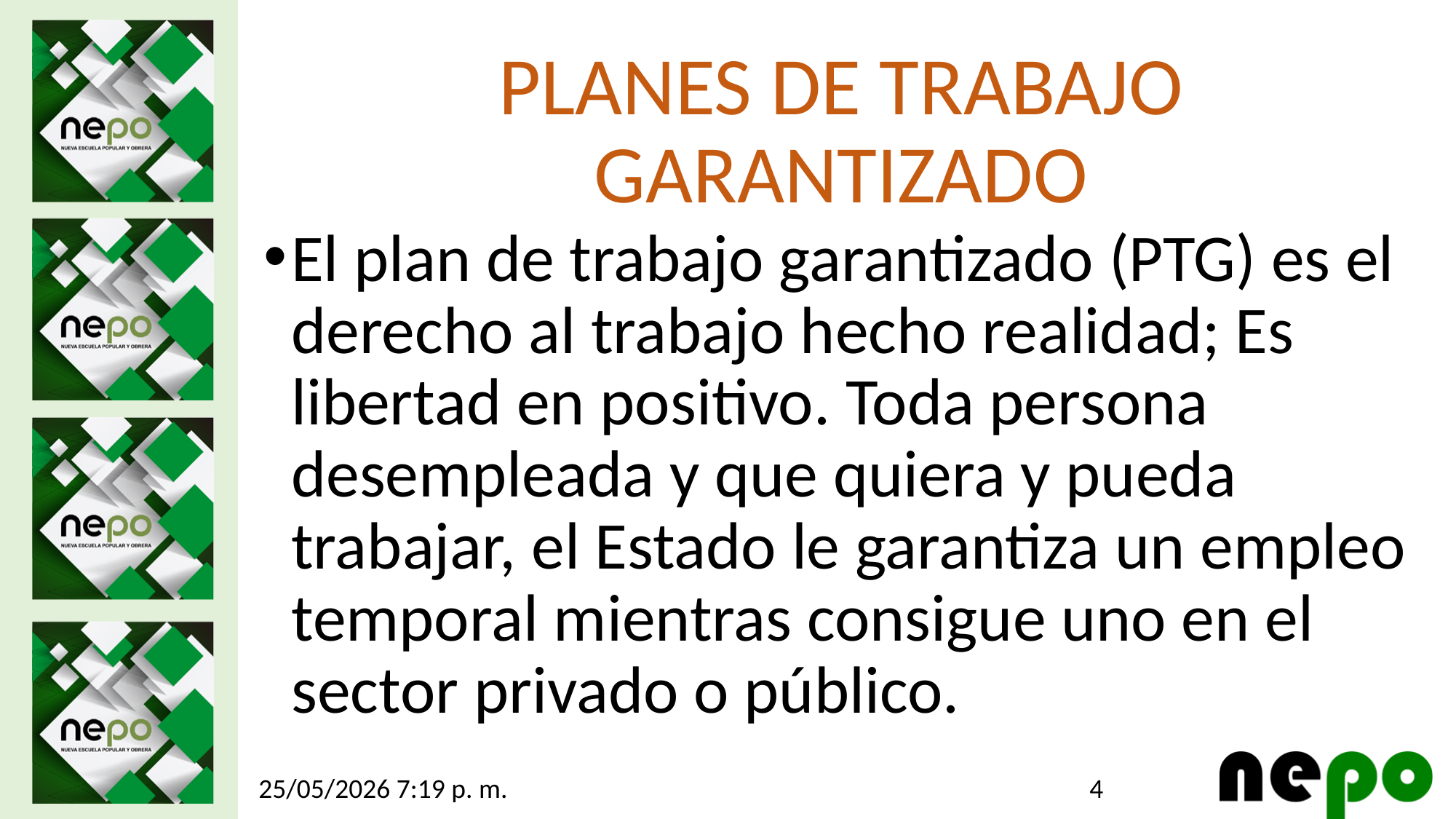

# PLANES DE TRABAJO GARANTIZADO
El plan de trabajo garantizado (PTG) es el derecho al trabajo hecho realidad; Es libertad en positivo. Toda persona desempleada y que quiera y pueda trabajar, el Estado le garantiza un empleo temporal mientras consigue uno en el sector privado o público.
4
25/05/2026 7:19 p. m.